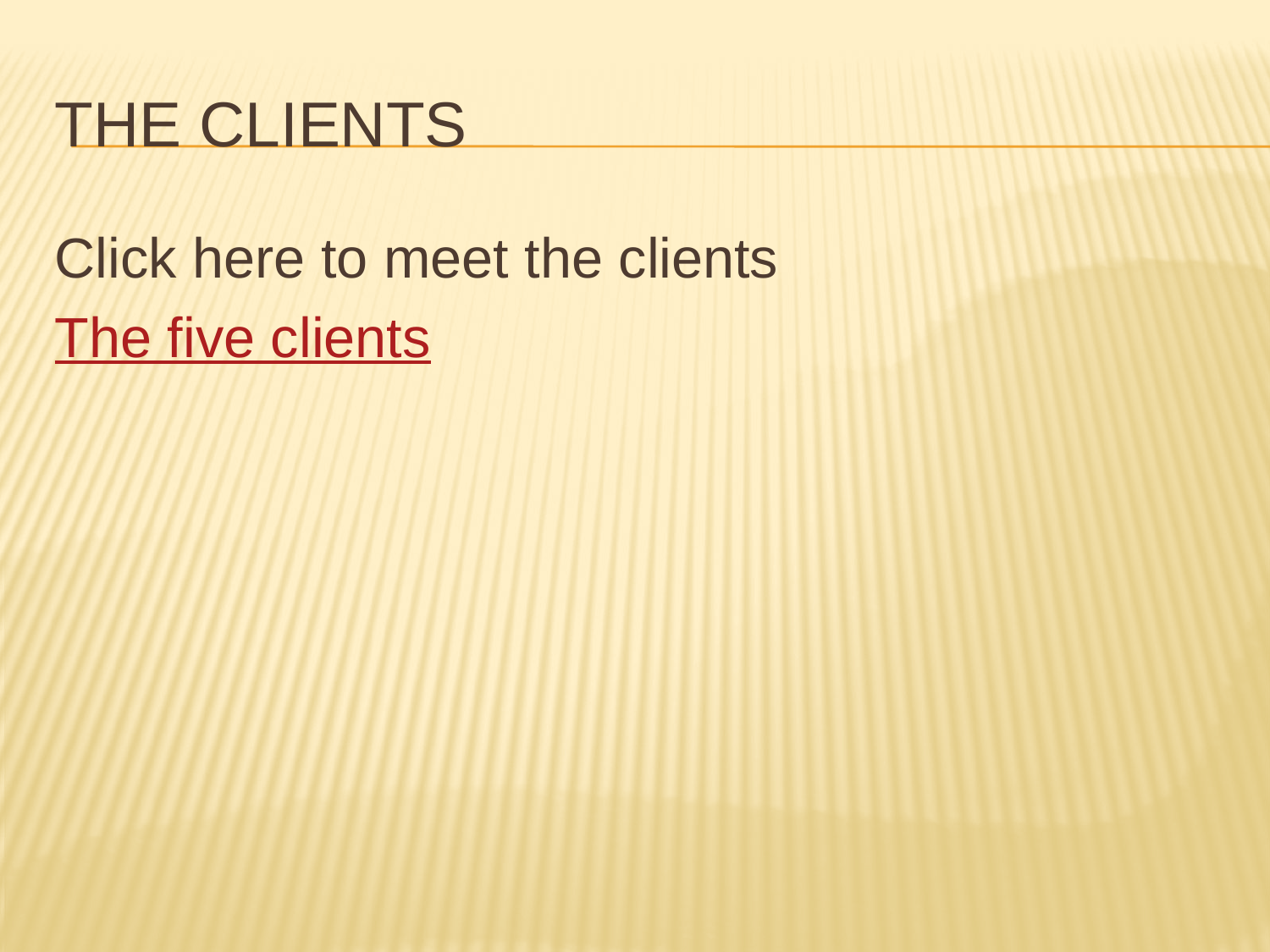

# The Clients
Click here to meet the clients
The five clients